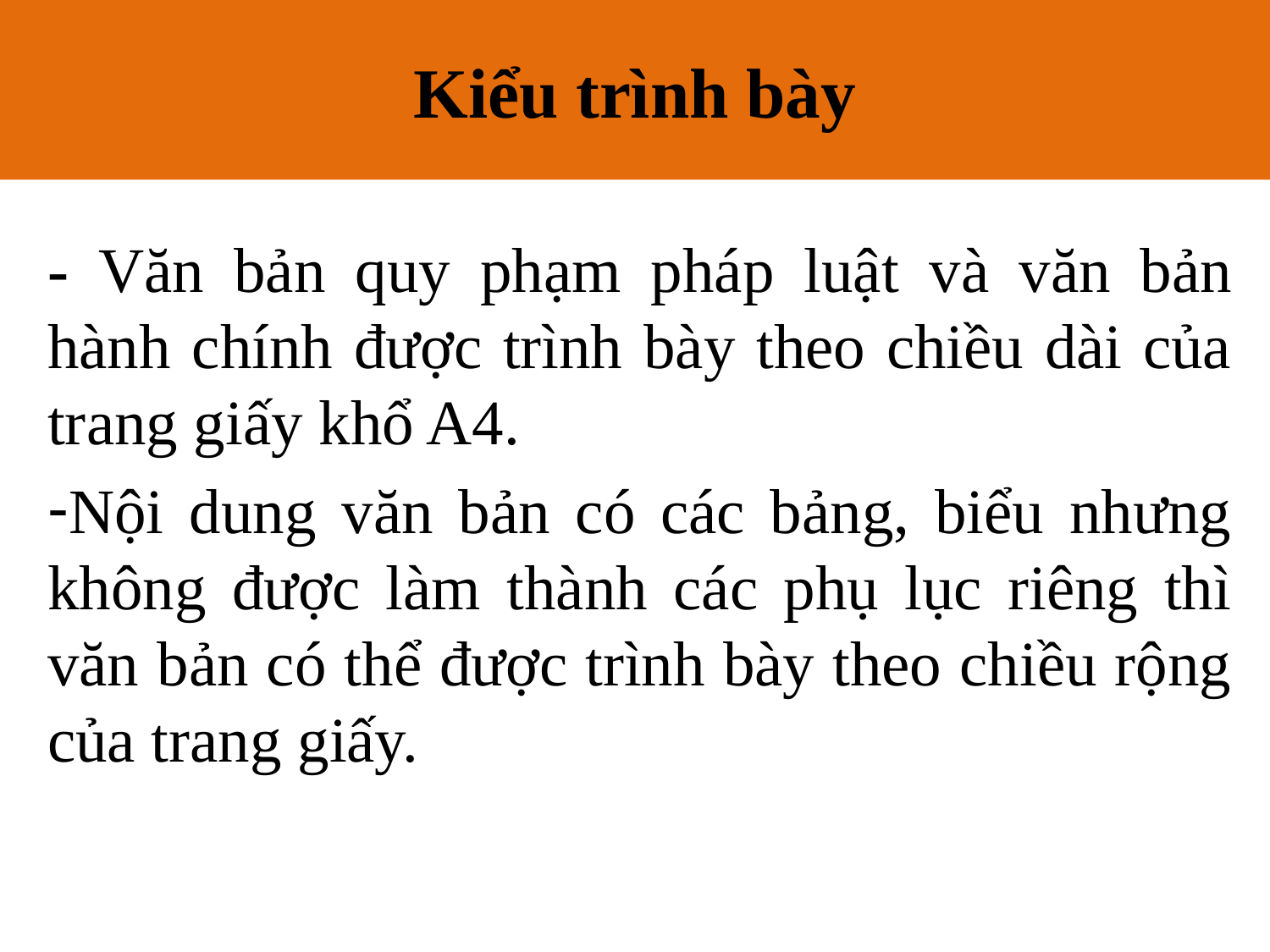

Kiểu trình bày
# 3.Khổ giấy, kiểu trình bày, định lề  và đánh số trang văn bản
- Văn bản quy phạm pháp luật và văn bản hành chính được trình bày theo chiều dài của trang giấy khổ A4.
Nội dung văn bản có các bảng, biểu nhưng không được làm thành các phụ lục riêng thì văn bản có thể được trình bày theo chiều rộng của trang giấy.